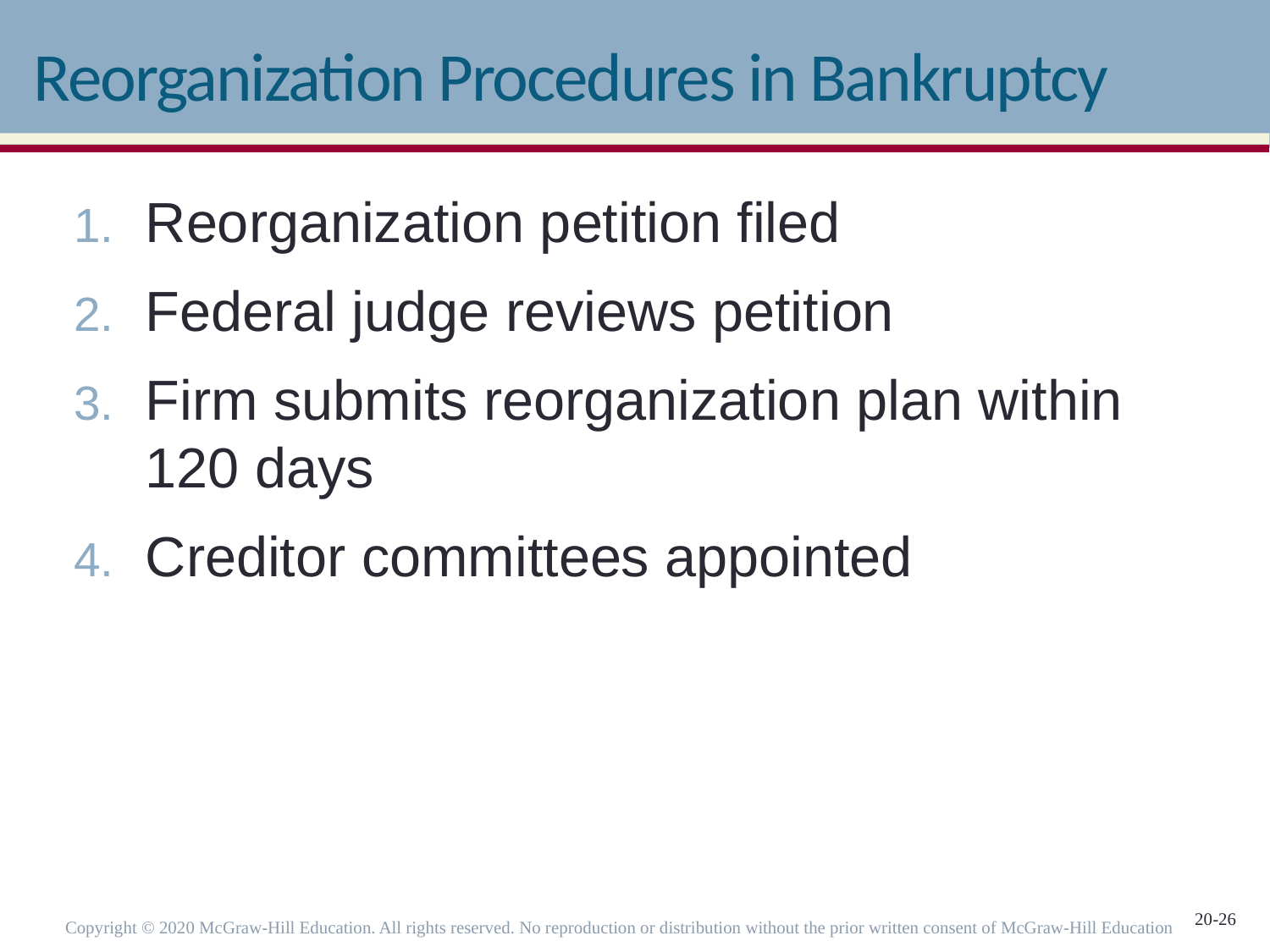

# Reorganization Procedures in Bankruptcy
Reorganization petition filed
Federal judge reviews petition
Firm submits reorganization plan within 120 days
Creditor committees appointed
Copyright © 2020 McGraw-Hill Education. All rights reserved. No reproduction or distribution without the prior written consent of McGraw-Hill Education